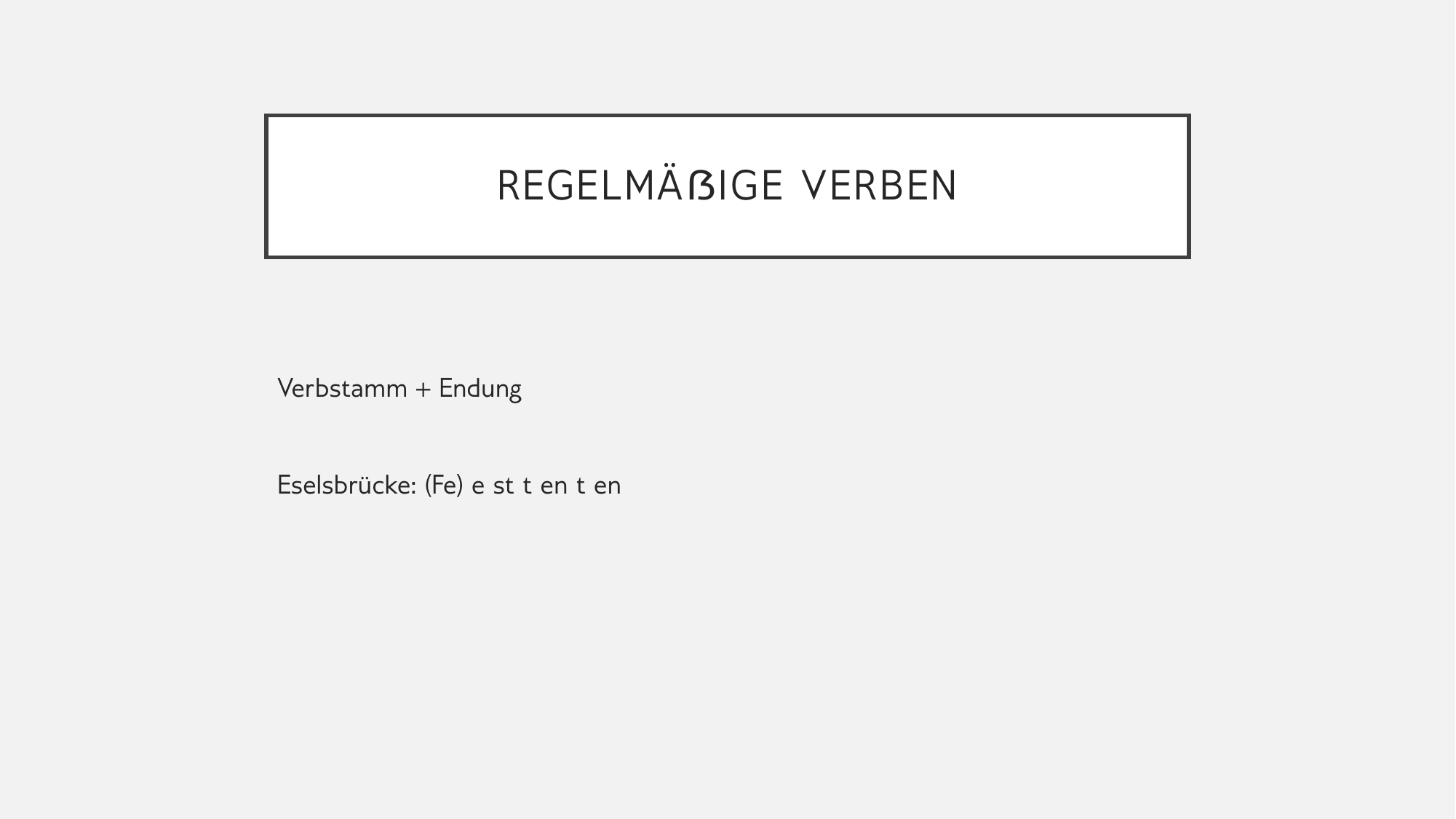

# Regelmäßige Verben
Verbstamm + Endung
Eselsbrücke: (Fe) e st t en t en